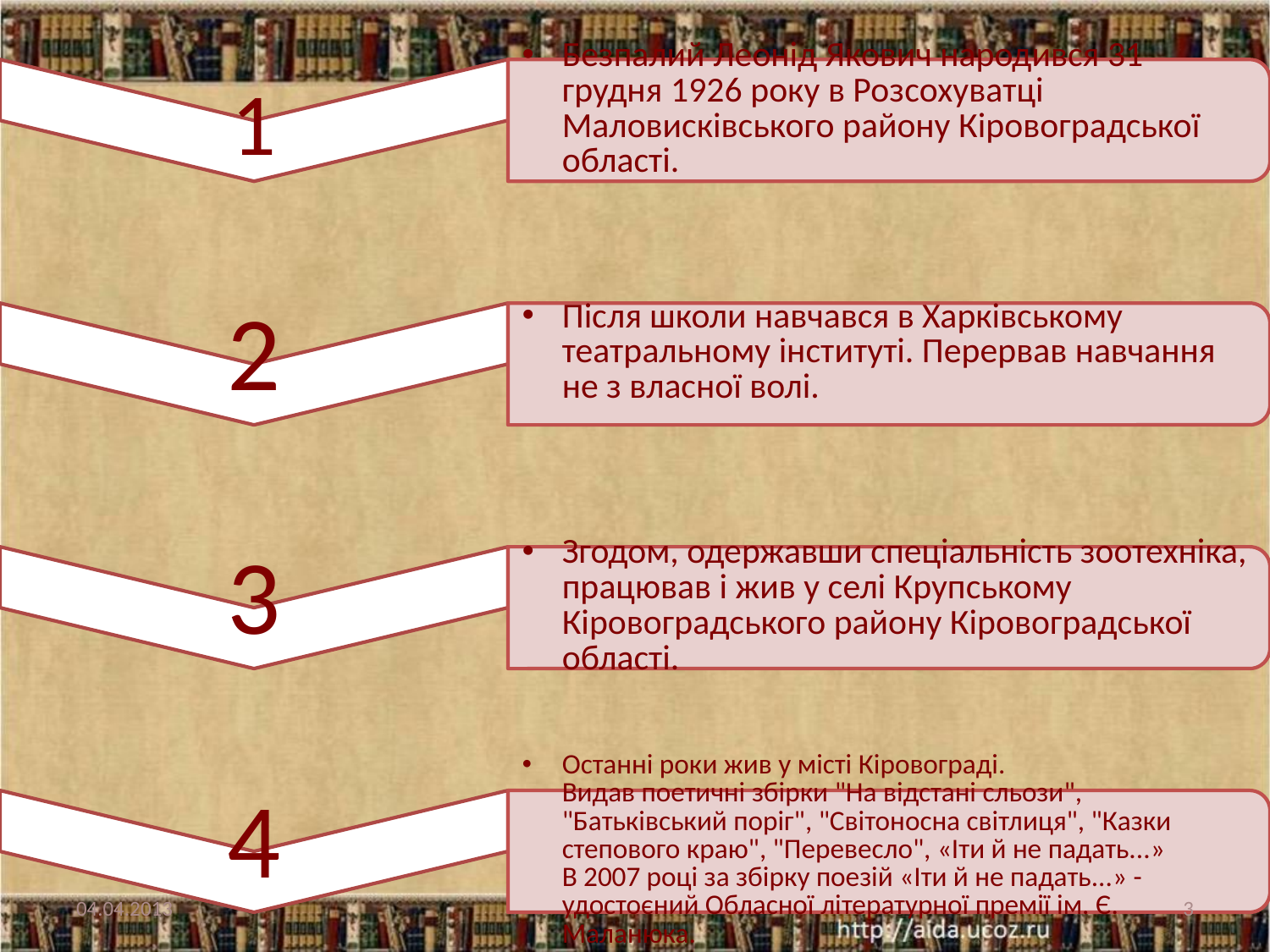

1
Безпалий Леонід Якович народився 31 грудня 1926 року в Розсохуватці Маловисківського району Кіровоградської області.
4
Після школи навчався в Харківському театральному інституті. Перервав навчання не з власної волі.
Згодом, одержавши спеціальність зоотехніка, працював і жив у селі Крупському Кіровоградського району Кіровоградської області.
3
2
04.04.2013
3